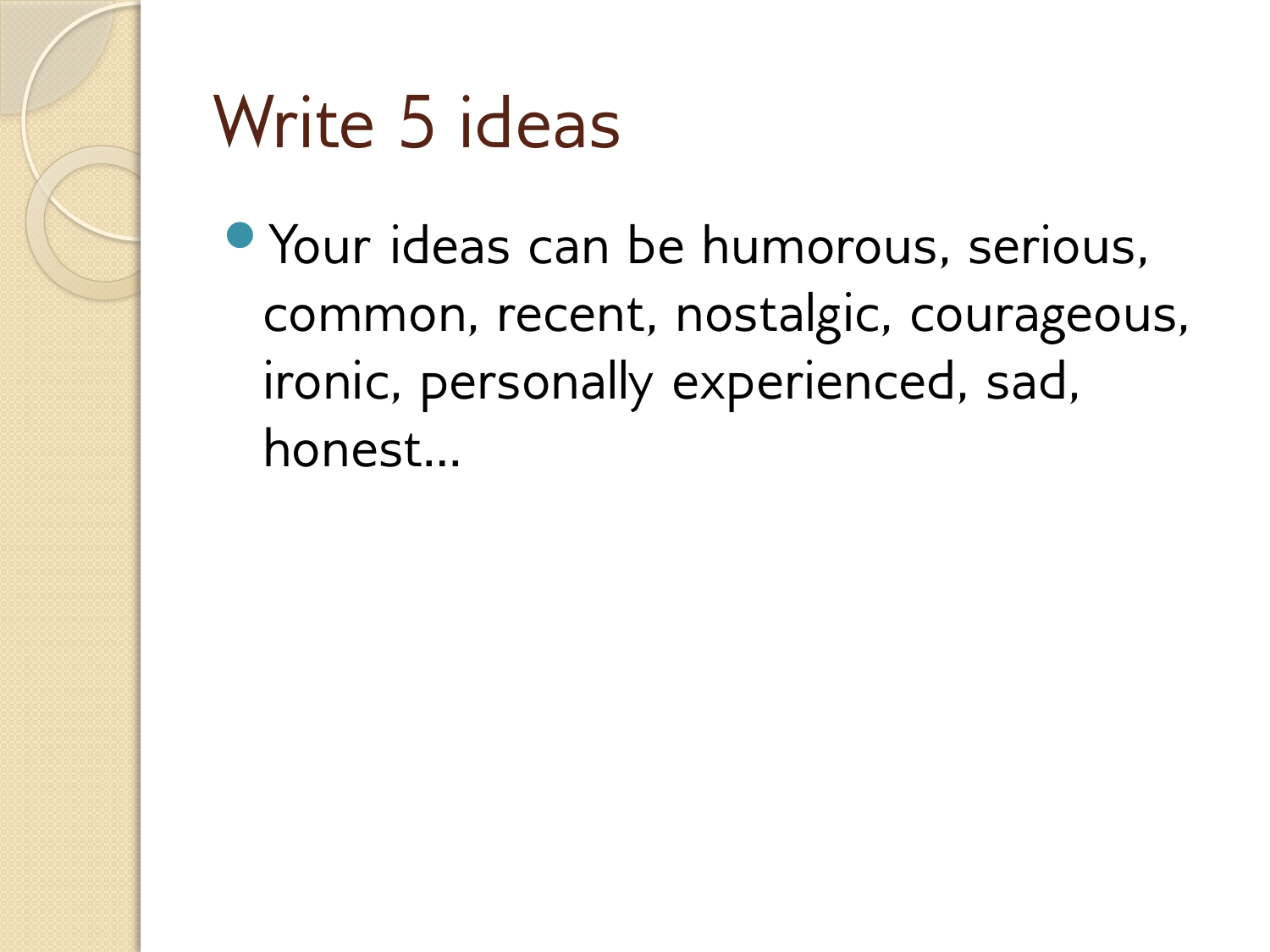

# Write 5 ideas
Your ideas can be humorous, serious, common, recent, nostalgic, courageous, ironic, personally experienced, sad, honest…